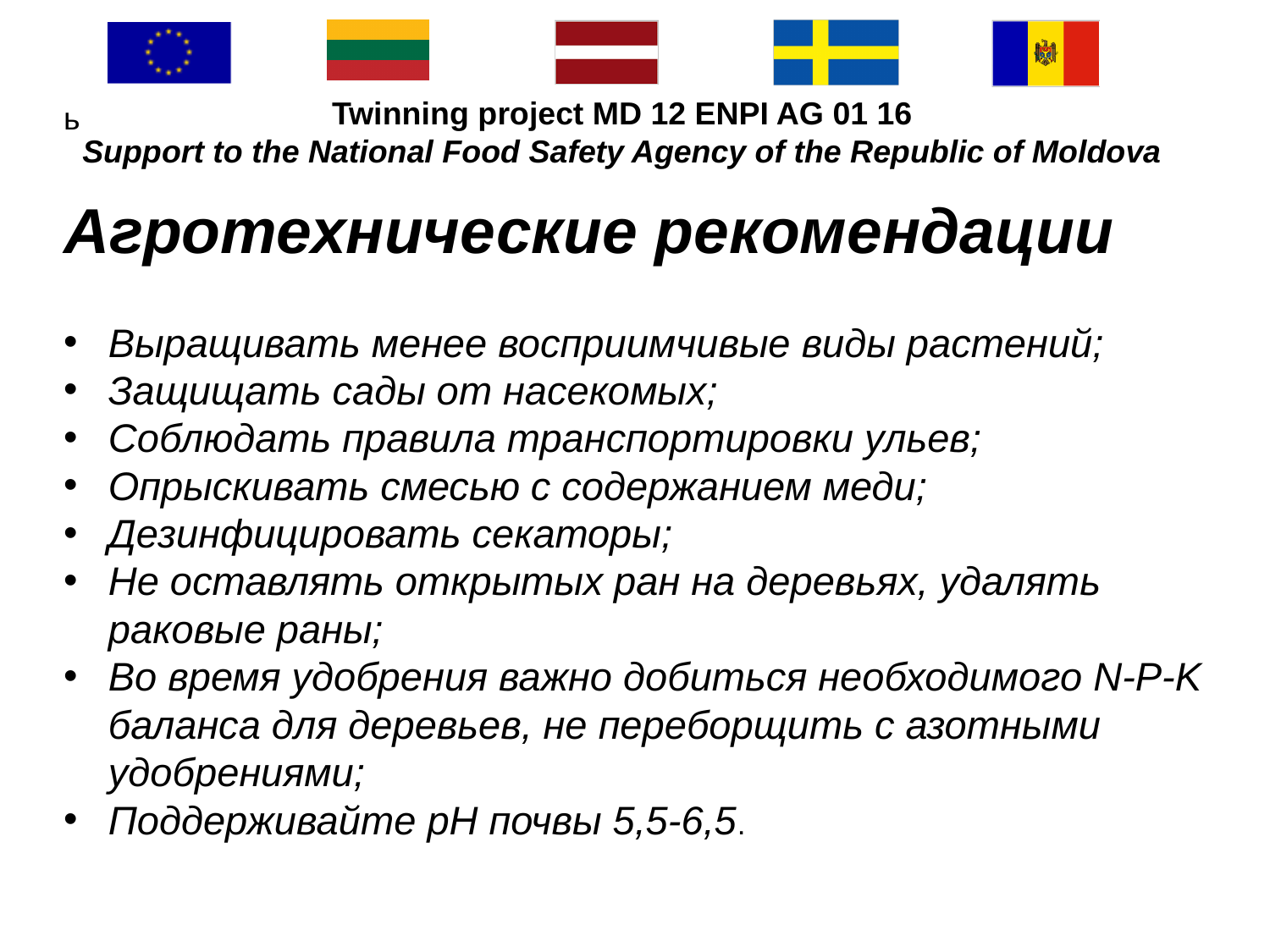

# ь
Агротехнические рекомендации
Выращивать менее восприимчивые виды растений;
Защищать сады от насекомых;
Соблюдать правила транспортировки ульев;
Oпрыскивать смесью с содержанием меди;
Дезинфицировать секаторы;
Не оставлять открытых ран на деревьях, удалять раковые раны;
Во время удобрения важно добиться необходимого N-P-K баланса для деревьев, не переборщить c азотными удобрениями;
Поддерживайте рН почвы 5,5-6,5.